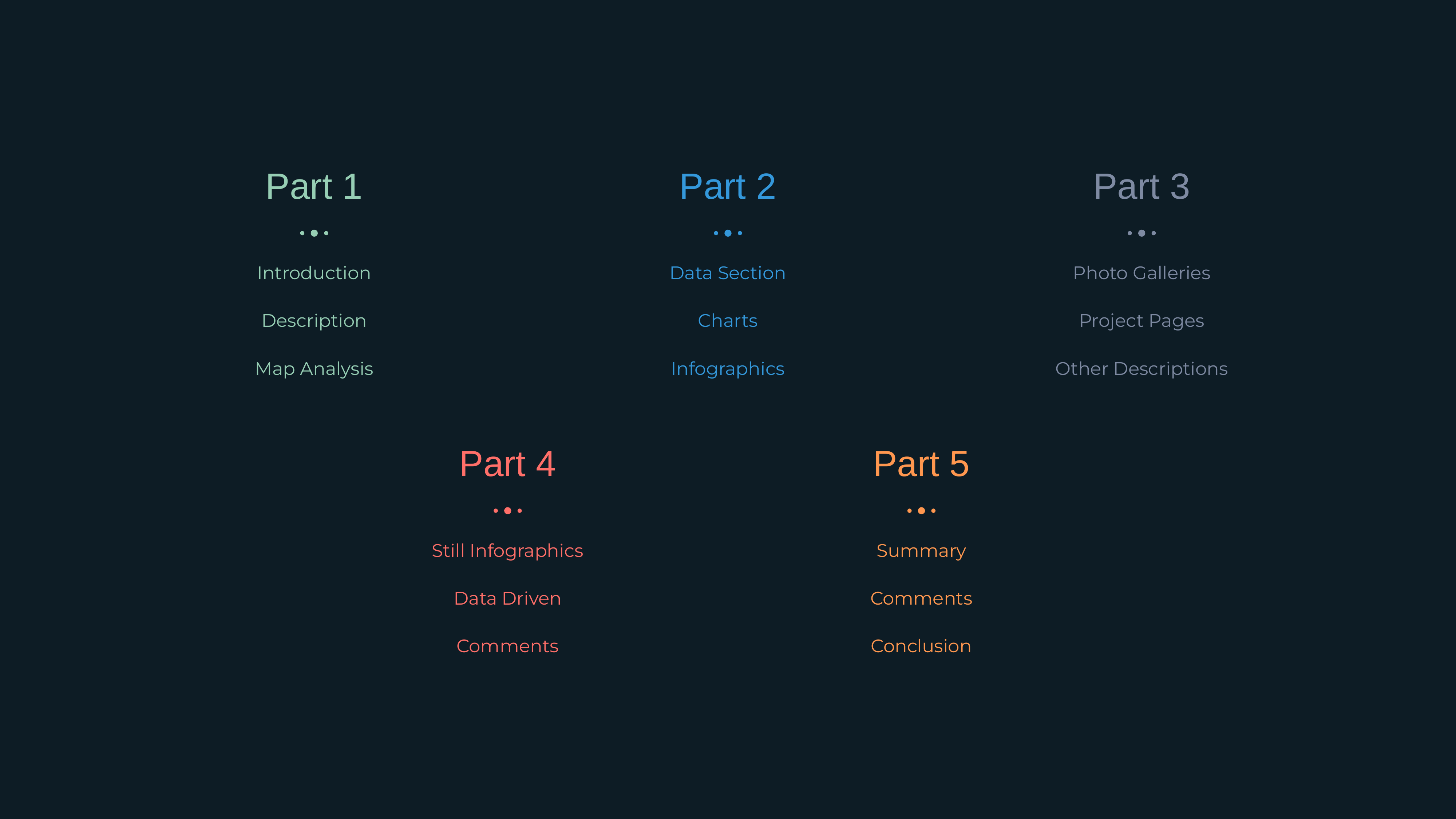

Part 1
Part 2
Part 3

Introduction
Data Section
Photo Galleries
Description
Charts
Project Pages
Map Analysis
Infographics
Other Descriptions
Part 4
Part 5

Still Infographics
Summary
Data Driven
Comments
Comments
Conclusion